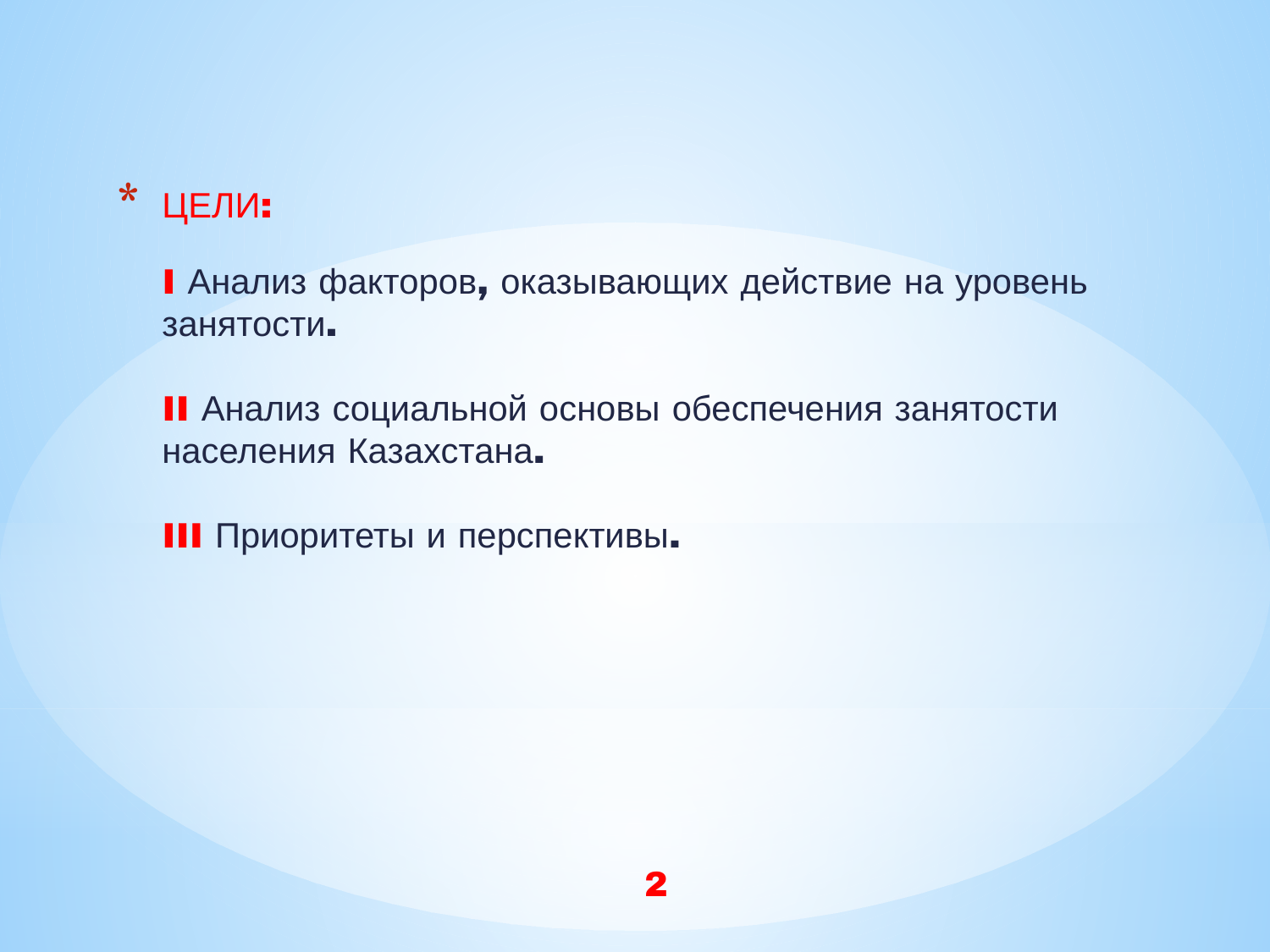

# ЦЕЛИ: I Анализ факторов, оказывающих действие на уровень занятости. II Анализ социальной основы обеспечения занятости населения Казахстана. III Приоритеты и перспективы.

2